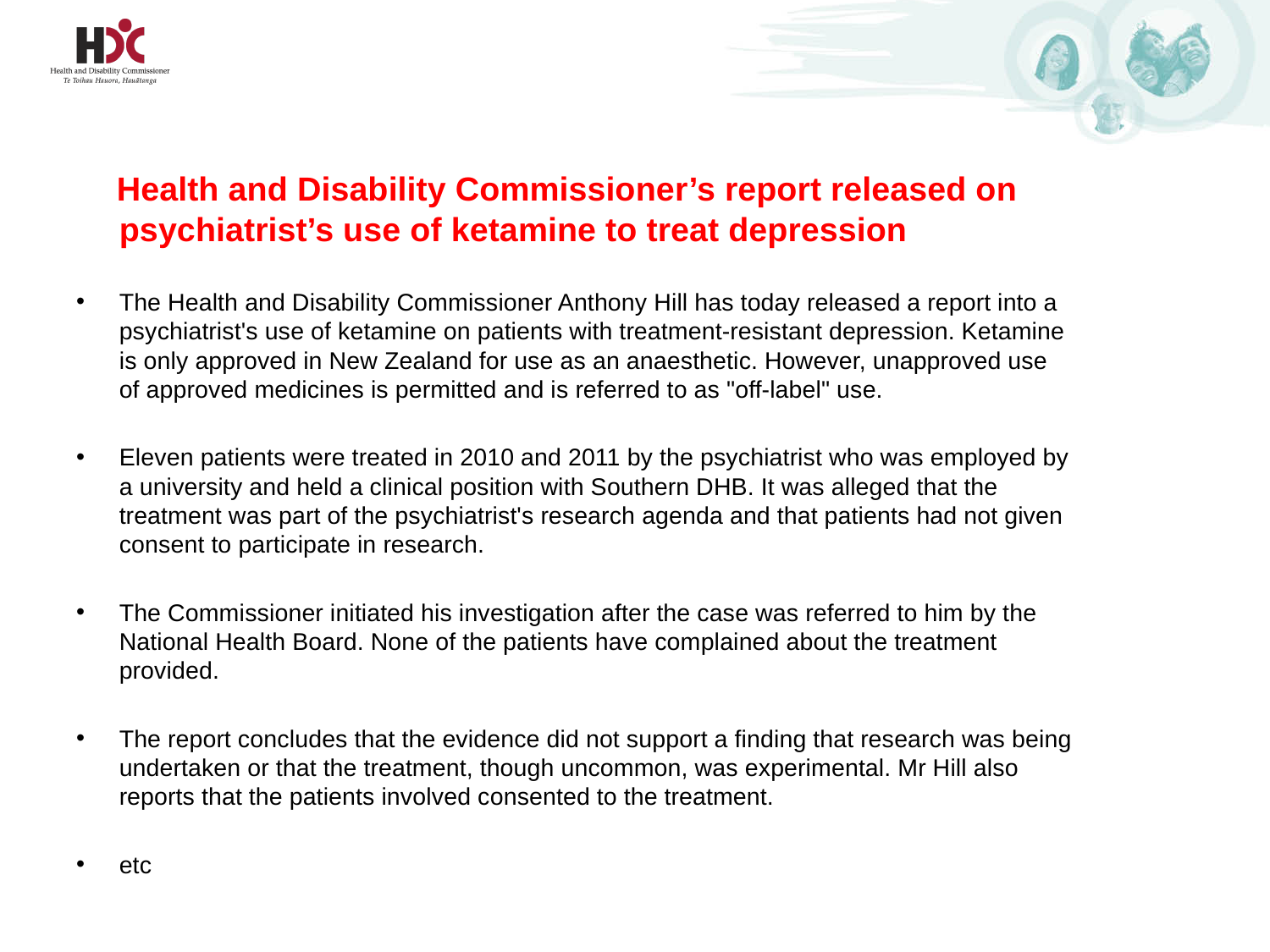

Health and Disability Commissioner’s report released on psychiatrist’s use of ketamine to treat depression

The Health and Disability Commissioner Anthony Hill has today released a report into a psychiatrist's use of ketamine on patients with treatment-resistant depression. Ketamine is only approved in New Zealand for use as an anaesthetic. However, unapproved use of approved medicines is permitted and is referred to as "off-label" use.

Eleven patients were treated in 2010 and 2011 by the psychiatrist who was employed by a university and held a clinical position with Southern DHB. It was alleged that the treatment was part of the psychiatrist's research agenda and that patients had not given consent to participate in research.

The Commissioner initiated his investigation after the case was referred to him by the National Health Board. None of the patients have complained about the treatment provided.

The report concludes that the evidence did not support a finding that research was being undertaken or that the treatment, though uncommon, was experimental. Mr Hill also reports that the patients involved consented to the treatment.

etc